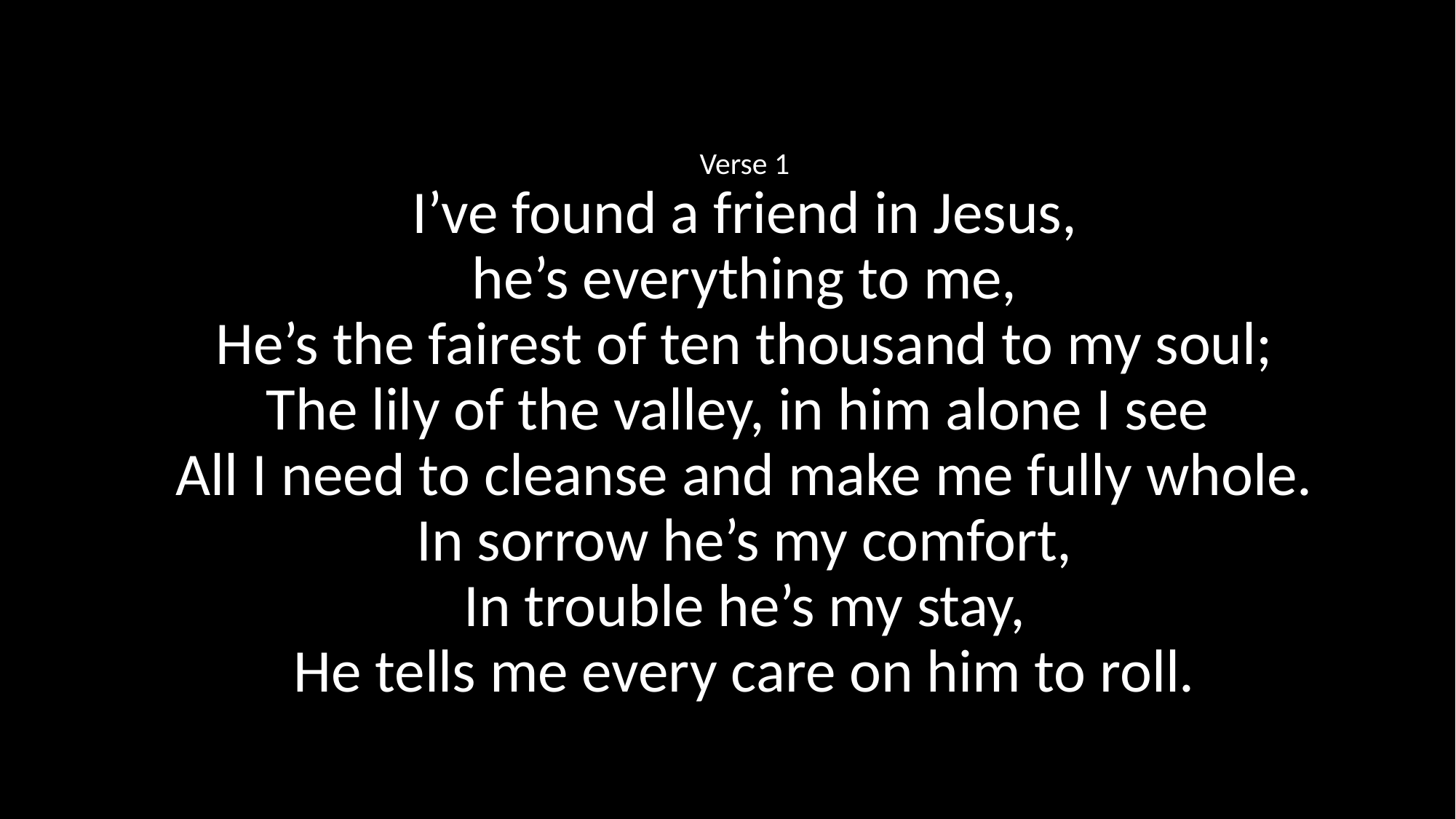

Verse 1
I’ve found a friend in Jesus,
he’s everything to me,
He’s the fairest of ten thousand to my soul;
The lily of the valley, in him alone I see
All I need to cleanse and make me fully whole.
In sorrow he’s my comfort,
In trouble he’s my stay,
He tells me every care on him to roll.